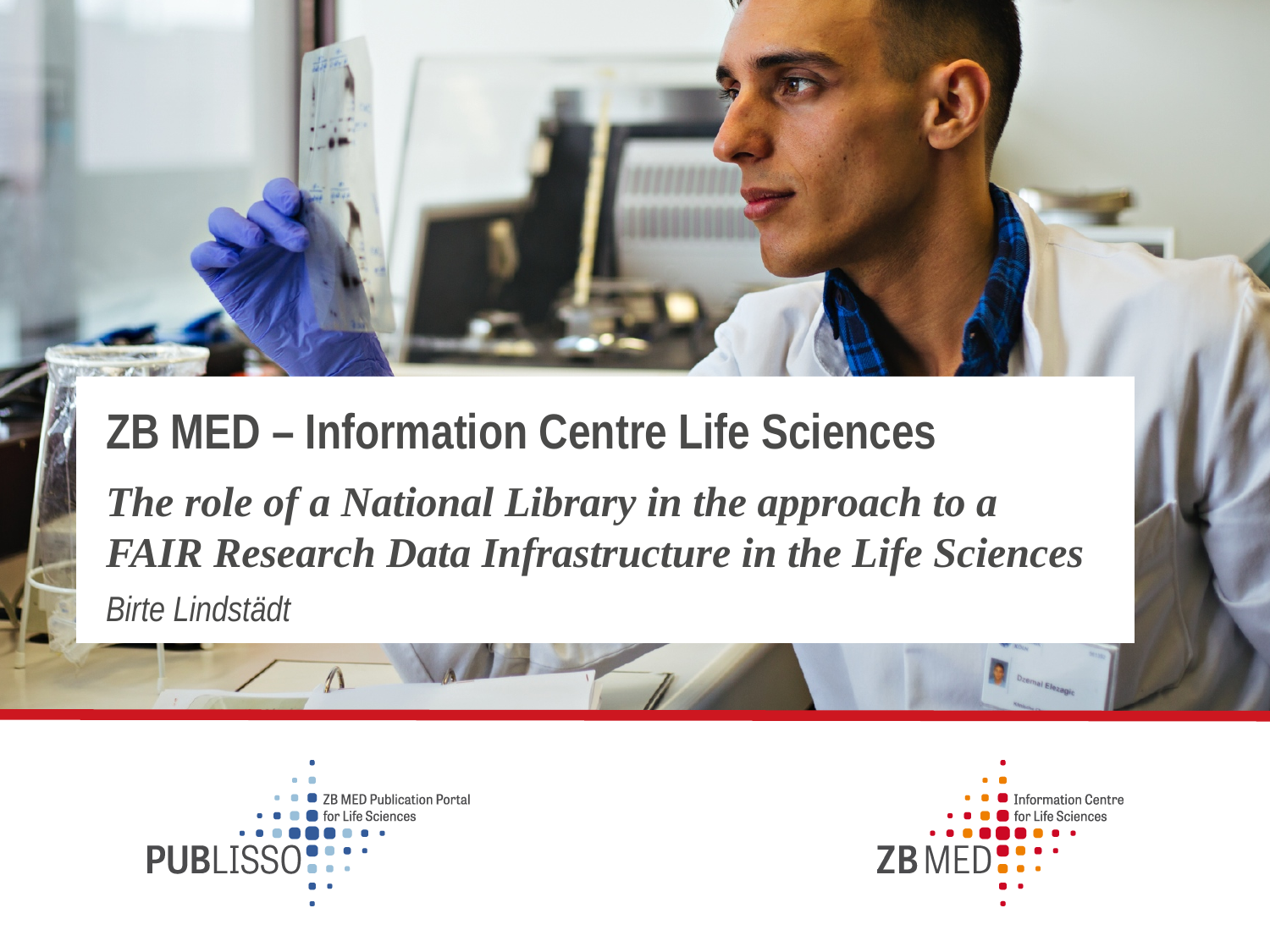

# ZB MED – Information Centre Life Sciences
The role of a National Library in the approach to a FAIR Research Data Infrastructure in the Life Sciences
Birte Lindstädt